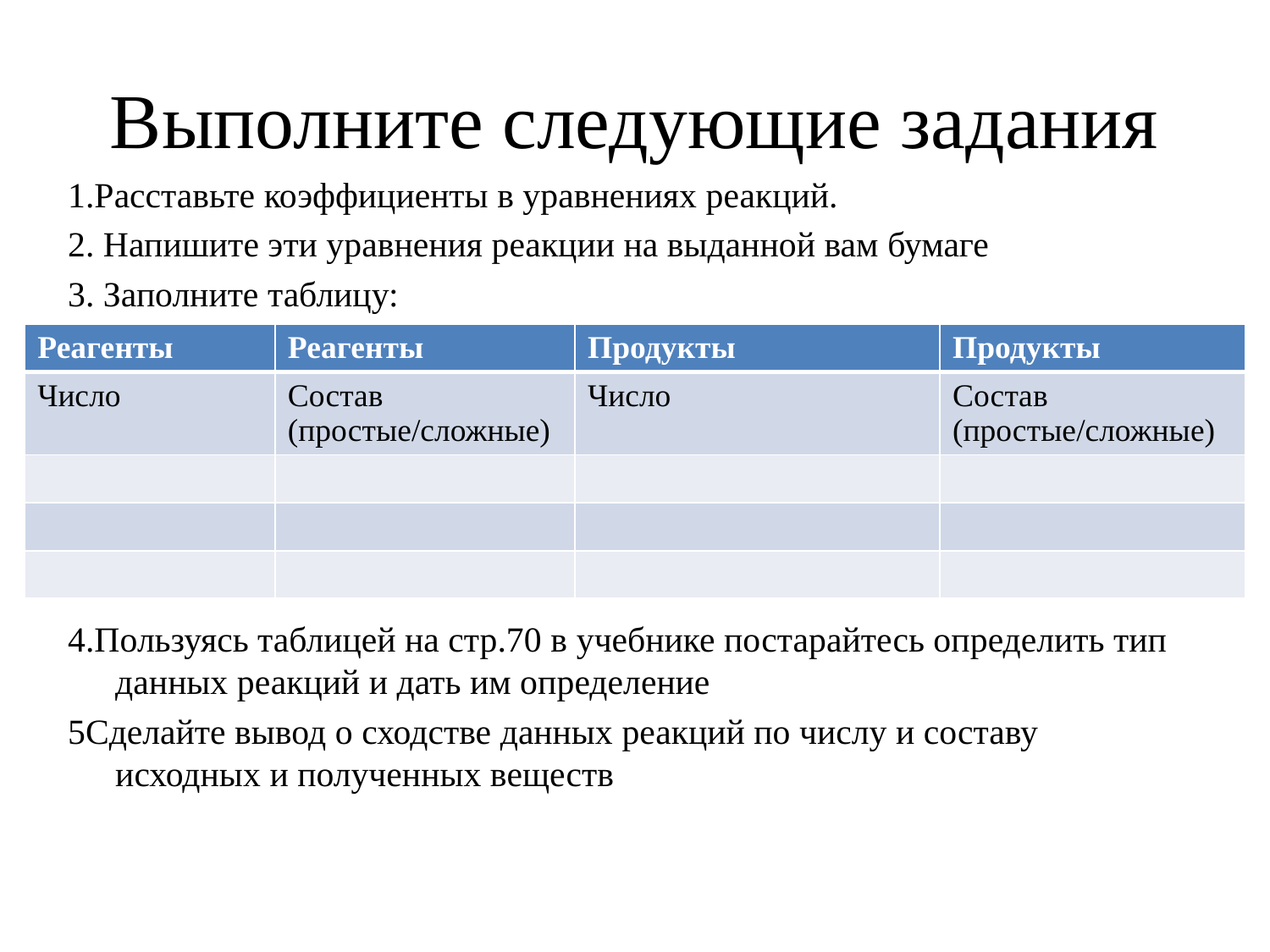

# Выполните следующие задания
1.Расставьте коэффициенты в уравнениях реакций.
2. Напишите эти уравнения реакции на выданной вам бумаге
3. Заполните таблицу:

4.Пользуясь таблицей на стр.70 в учебнике постарайтесь определить тип данных реакций и дать им определение
5Сделайте вывод о сходстве данных реакций по числу и составу исходных и полученных веществ

| Реагенты | Реагенты | Продукты | Продукты |
| --- | --- | --- | --- |
| Число | Состав (простые/сложные) | Число | Состав (простые/сложные) |
|  |  |  |  |
|  |  |  |  |
|  |  |  |  |